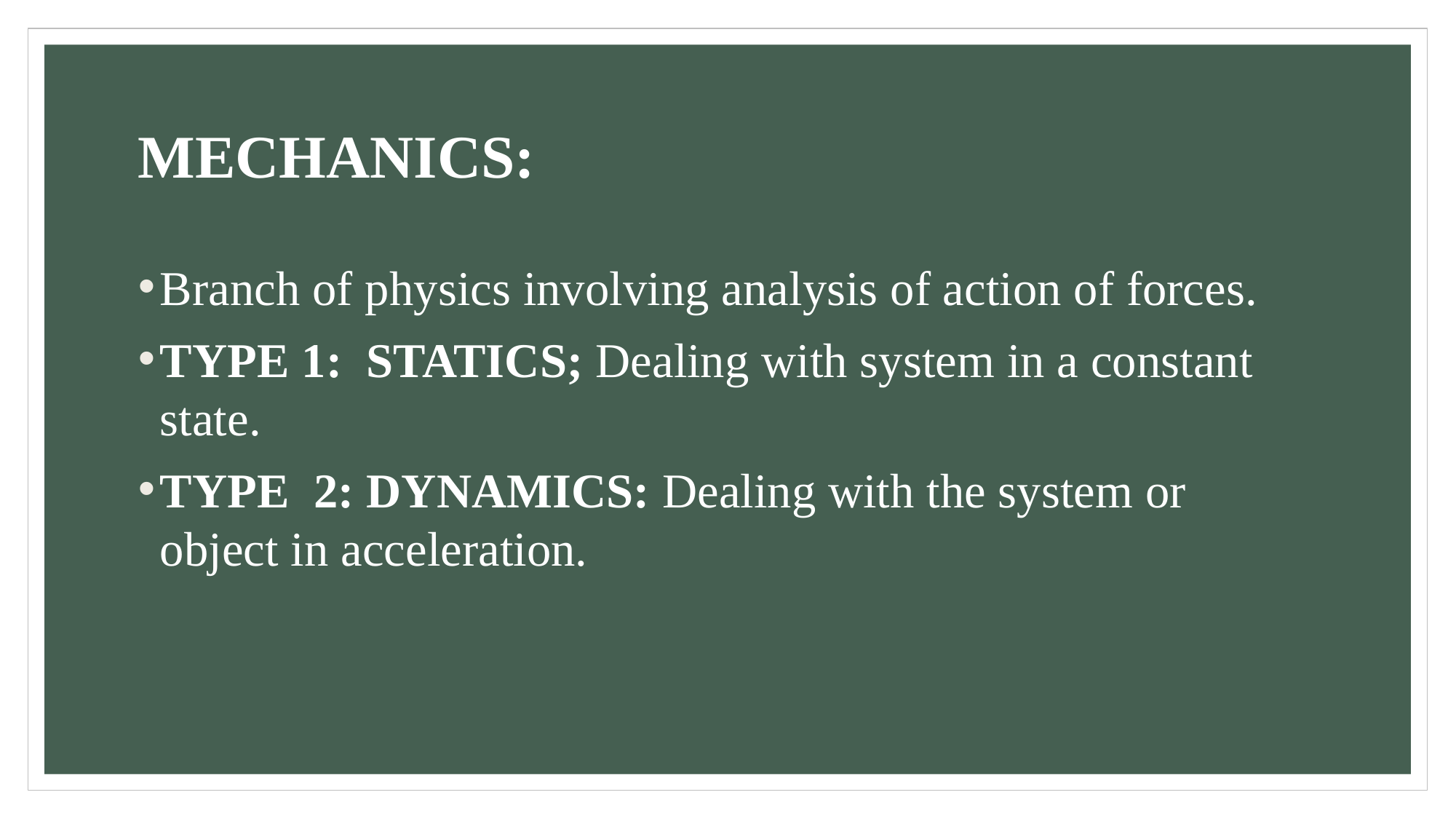

# MECHANICS:
Branch of physics involving analysis of action of forces.
TYPE 1:  STATICS; Dealing with system in a constant state.
TYPE  2: DYNAMICS: Dealing with the system or object in acceleration.